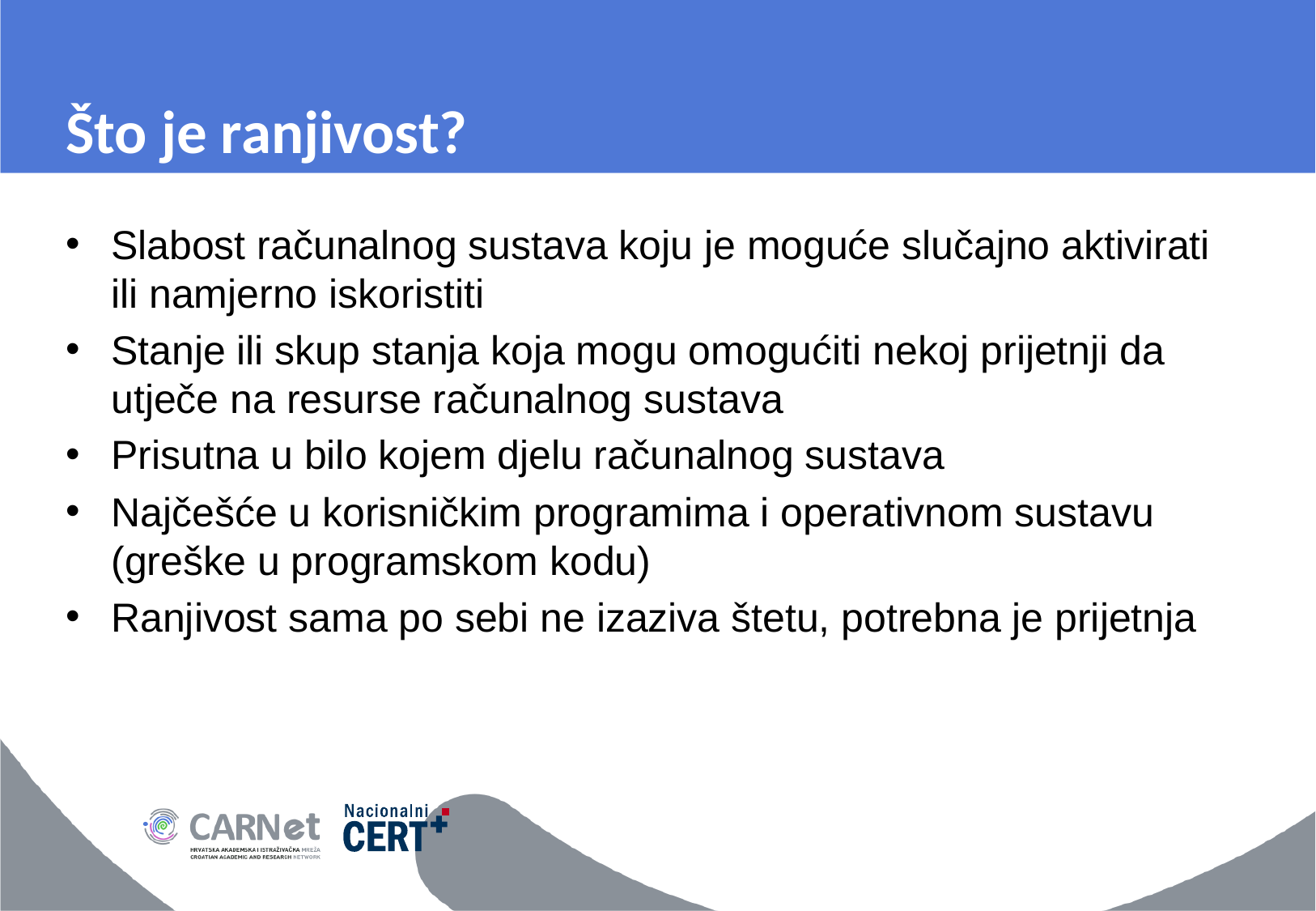

# Što je ranjivost?
Slabost računalnog sustava koju je moguće slučajno aktivirati ili namjerno iskoristiti
Stanje ili skup stanja koja mogu omogućiti nekoj prijetnji da utječe na resurse računalnog sustava
Prisutna u bilo kojem djelu računalnog sustava
Najčešće u korisničkim programima i operativnom sustavu (greške u programskom kodu)
Ranjivost sama po sebi ne izaziva štetu, potrebna je prijetnja